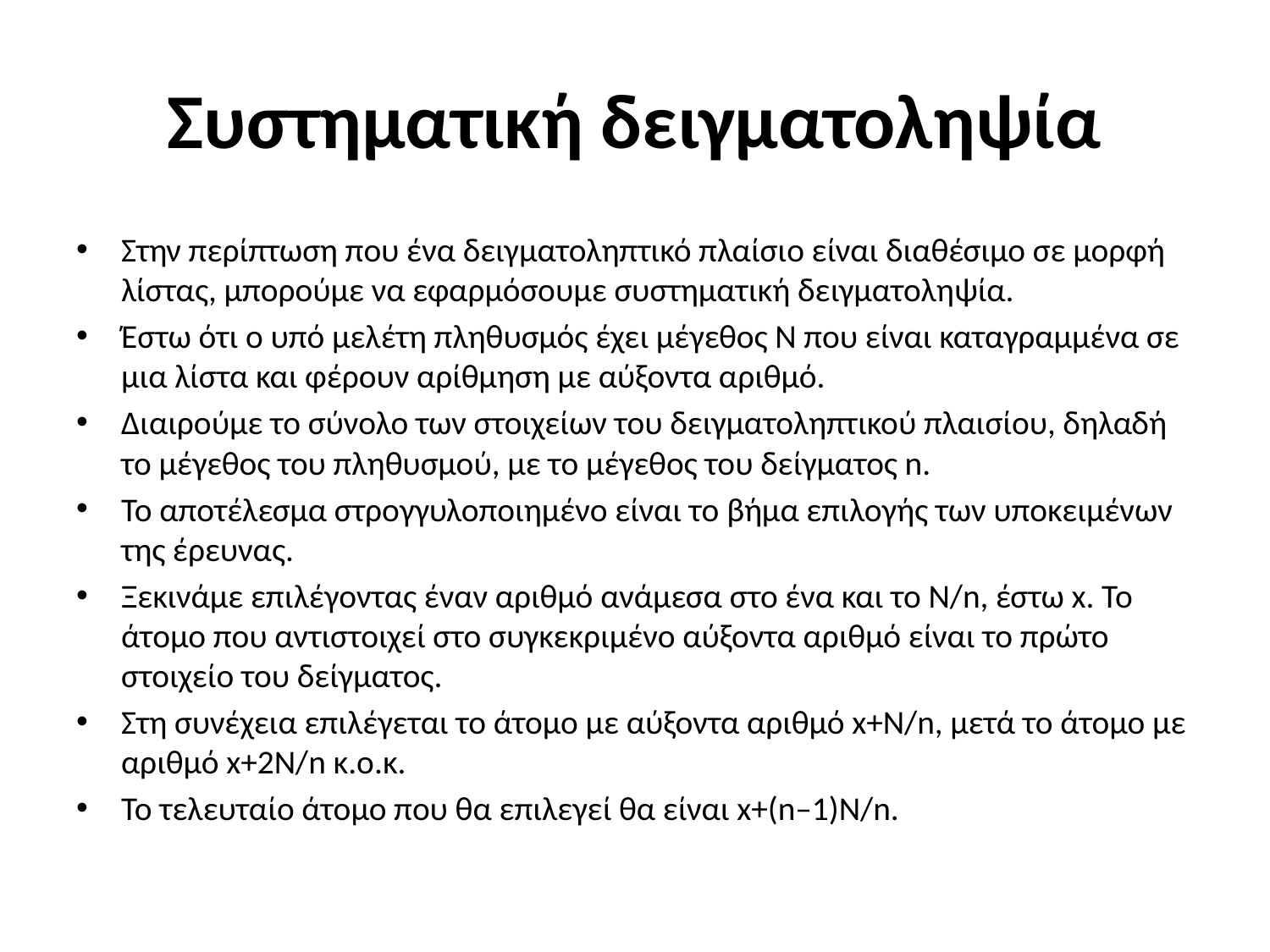

# Συστηματική δειγματοληψία
Στην περίπτωση που ένα δειγματοληπτικό πλαίσιο είναι διαθέσιμο σε μορφή λίστας, μπορούμε να εφαρμόσουμε συστηματική δειγματοληψία.
Έστω ότι ο υπό μελέτη πληθυσμός έχει μέγεθος N που είναι καταγραμμένα σε μια λίστα και φέρουν αρίθμηση με αύξοντα αριθμό.
Διαιρούμε το σύνολο των στοιχείων του δειγματοληπτικού πλαισίου, δηλαδή το μέγεθος του πληθυσμού, με το μέγεθος του δείγματος n.
Το αποτέλεσμα στρογγυλοποιημένο είναι το βήμα επιλογής των υποκειμένων της έρευνας.
Ξεκινάμε επιλέγοντας έναν αριθμό ανάμεσα στο ένα και το N/n, έστω x. Το άτομο που αντιστοιχεί στο συγκεκριμένο αύξοντα αριθμό είναι το πρώτο στοιχείο του δείγματος.
Στη συνέχεια επιλέγεται το άτομο με αύξοντα αριθμό x+Ν/n, μετά το άτομο με αριθμό x+2N/n κ.ο.κ.
Το τελευταίο άτομο που θα επιλεγεί θα είναι x+(n–1)N/n.